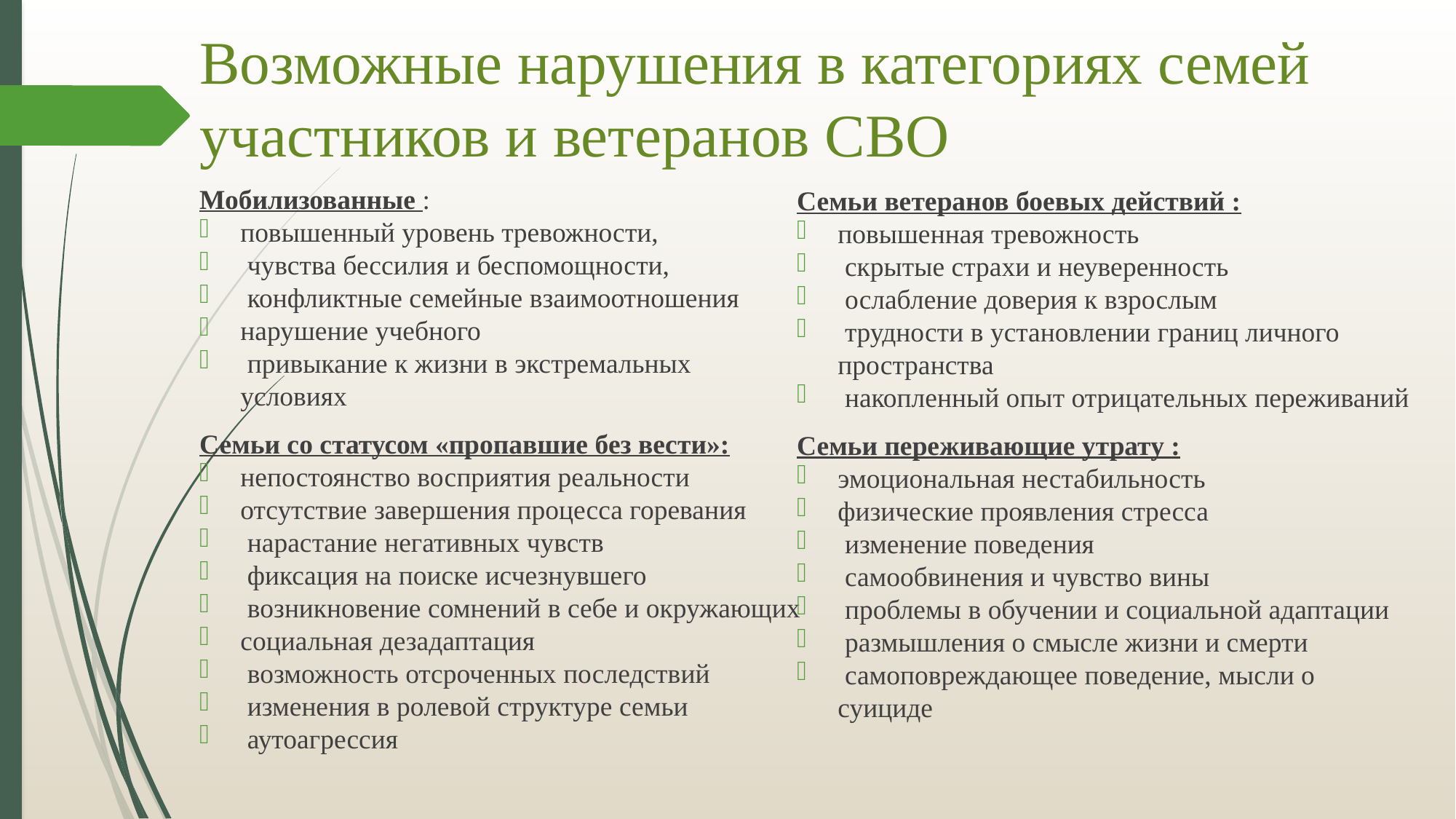

# Возможные нарушения в категориях семей участников и ветеранов СВО
Мобилизованные :
повышенный уровень тревожности,
 чувства бессилия и беспомощности,
 конфликтные семейные взаимоотношения
нарушение учебного
 привыкание к жизни в экстремальных условиях
Семьи со статусом «пропавшие без вести»:
непостоянство восприятия реальности
отсутствие завершения процесса горевания
 нарастание негативных чувств
 фиксация на поиске исчезнувшего
 возникновение сомнений в себе и окружающих
социальная дезадаптация
 возможность отсроченных последствий
 изменения в ролевой структуре семьи
 аутоагрессия

Семьи ветеранов боевых действий :
повышенная тревожность
 скрытые страхи и неуверенность
 ослабление доверия к взрослым
 трудности в установлении границ личного пространства
 накопленный опыт отрицательных переживаний
Семьи переживающие утрату :
эмоциональная нестабильность
физические проявления стресса
 изменение поведения
 самообвинения и чувство вины
 проблемы в обучении и социальной адаптации
 размышления о смысле жизни и смерти
 самоповреждающее поведение, мысли о суициде